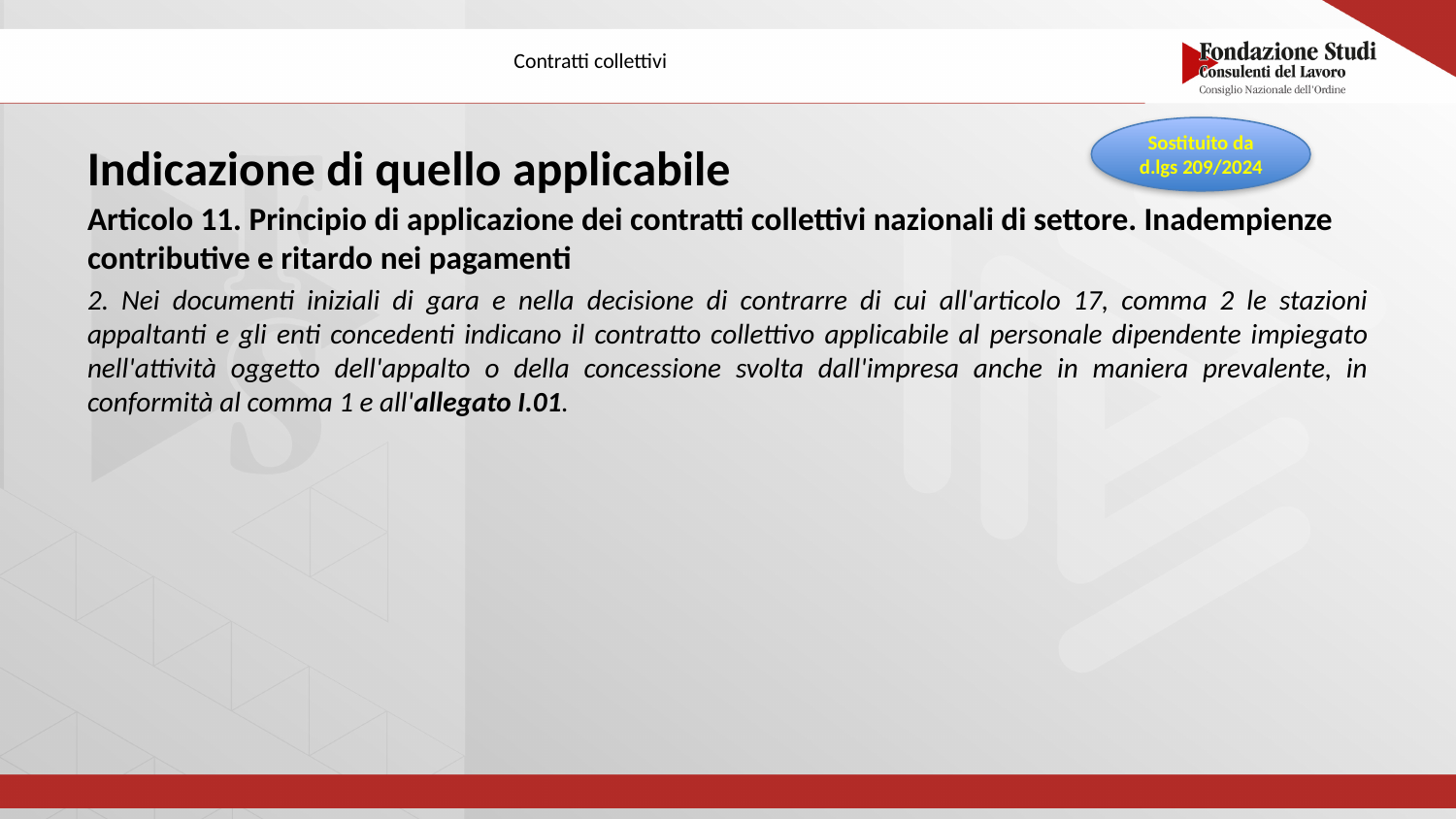

# Contratti collettivi
Sostituito da d.lgs 209/2024
Indicazione di quello applicabile
Articolo 11. Principio di applicazione dei contratti collettivi nazionali di settore. Inadempienze contributive e ritardo nei pagamenti
2. Nei documenti iniziali di gara e nella decisione di contrarre di cui all'articolo 17, comma 2 le stazioni appaltanti e gli enti concedenti indicano il contratto collettivo applicabile al personale dipendente impiegato nell'attività oggetto dell'appalto o della concessione svolta dall'impresa anche in maniera prevalente, in conformità al comma 1 e all'allegato I.01.